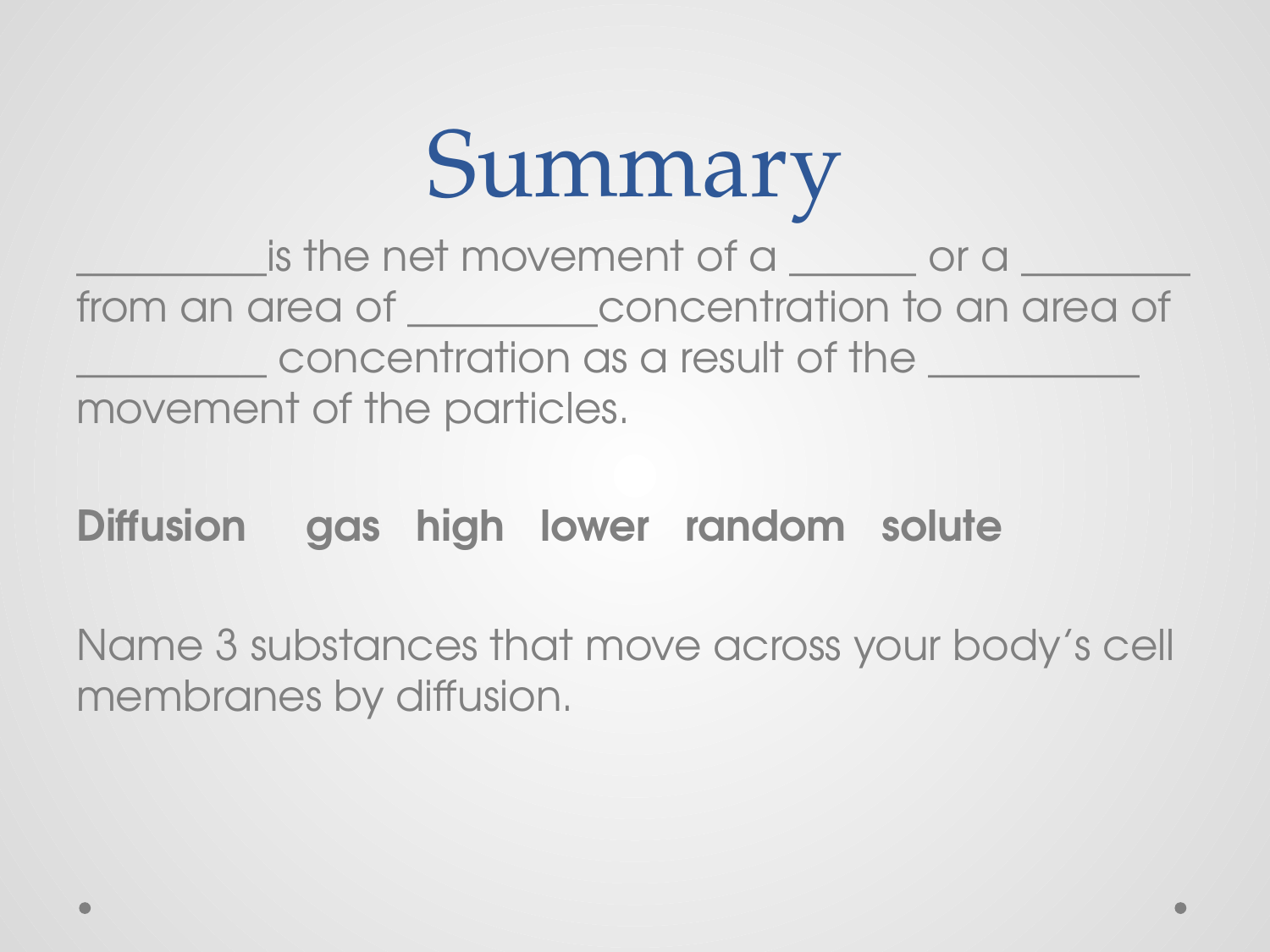

# Summary
_________is the net movement of a ______ or a ________ from an area of _________concentration to an area of _________ concentration as a result of the __________ movement of the particles.

Diffusion     gas   high   lower   random   solute

Name 3 substances that move across your body’s cell membranes by diffusion.